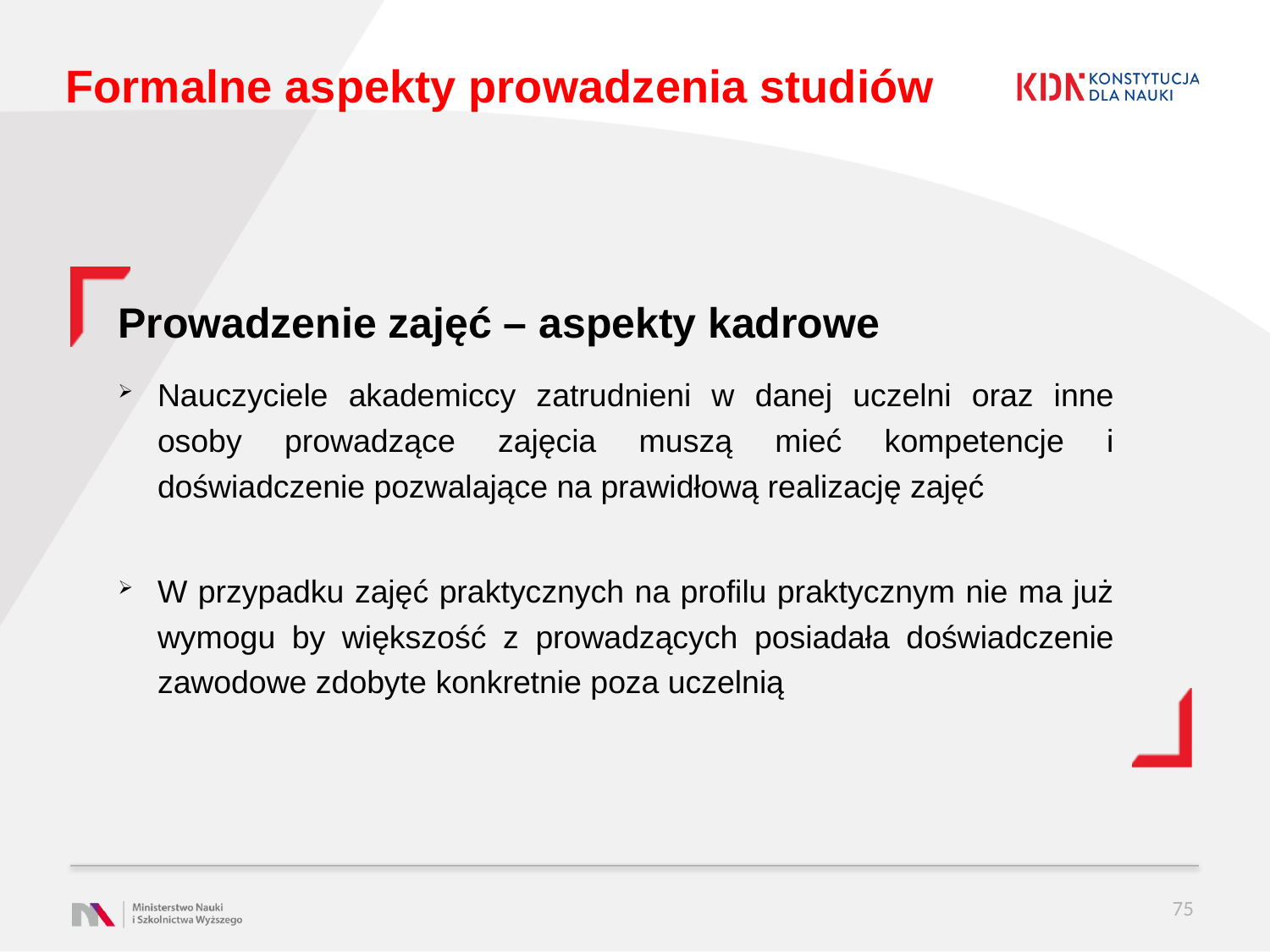

# Formalne aspekty prowadzenia studiów
Prowadzenie zajęć – aspekty kadrowe
Nauczyciele akademiccy zatrudnieni w danej uczelni oraz inne osoby prowadzące zajęcia muszą mieć kompetencje i doświadczenie pozwalające na prawidłową realizację zajęć

W przypadku zajęć praktycznych na profilu praktycznym nie ma już wymogu by większość z prowadzących posiadała doświadczenie zawodowe zdobyte konkretnie poza uczelnią

75